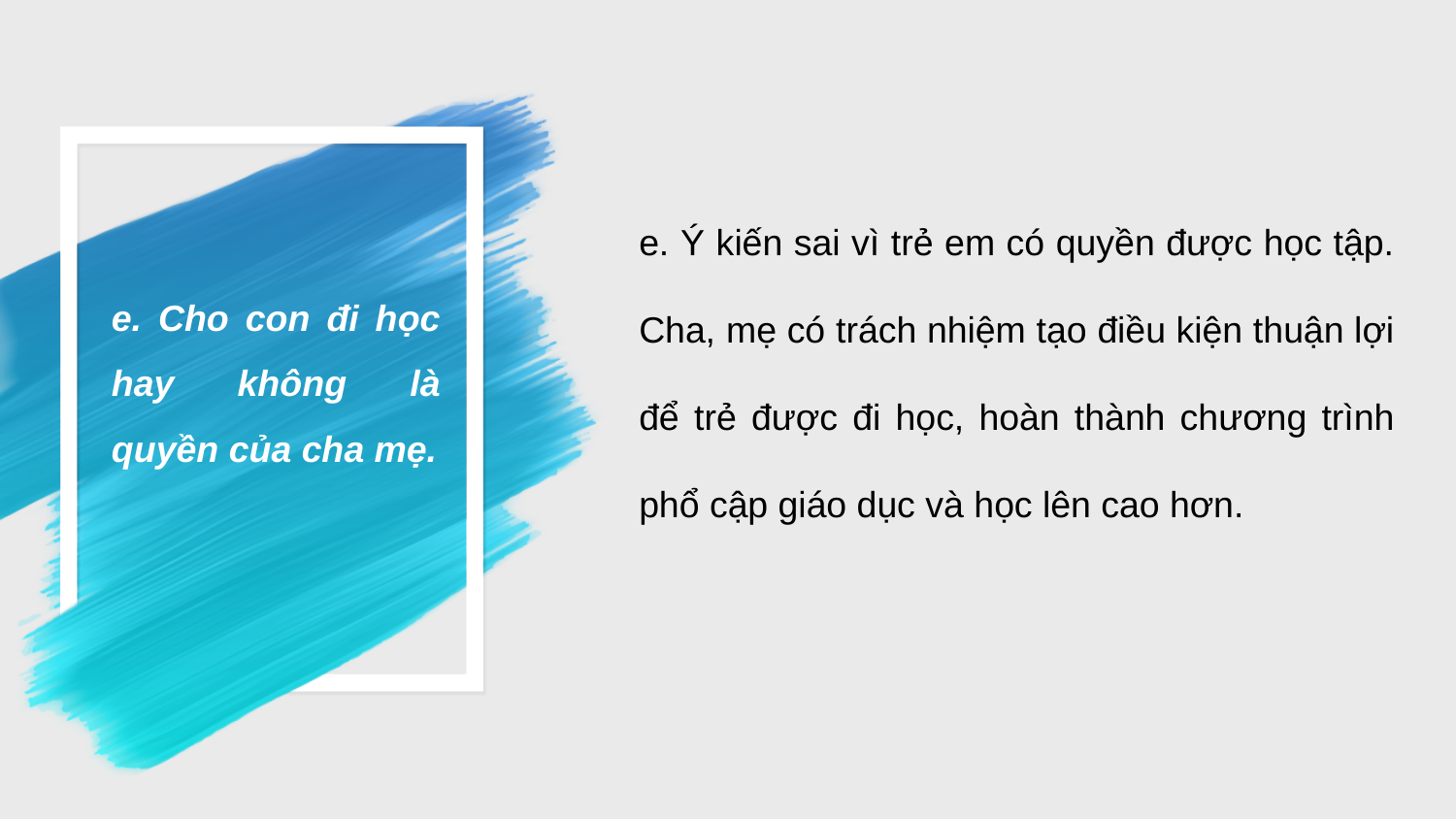

e. Ý kiến sai vì trẻ em có quyền được học tập. Cha, mẹ có trách nhiệm tạo điều kiện thuận lợi để trẻ được đi học, hoàn thành chương trình phổ cập giáo dục và học lên cao hơn.
e. Cho con đi học hay không là quyền của cha mẹ.